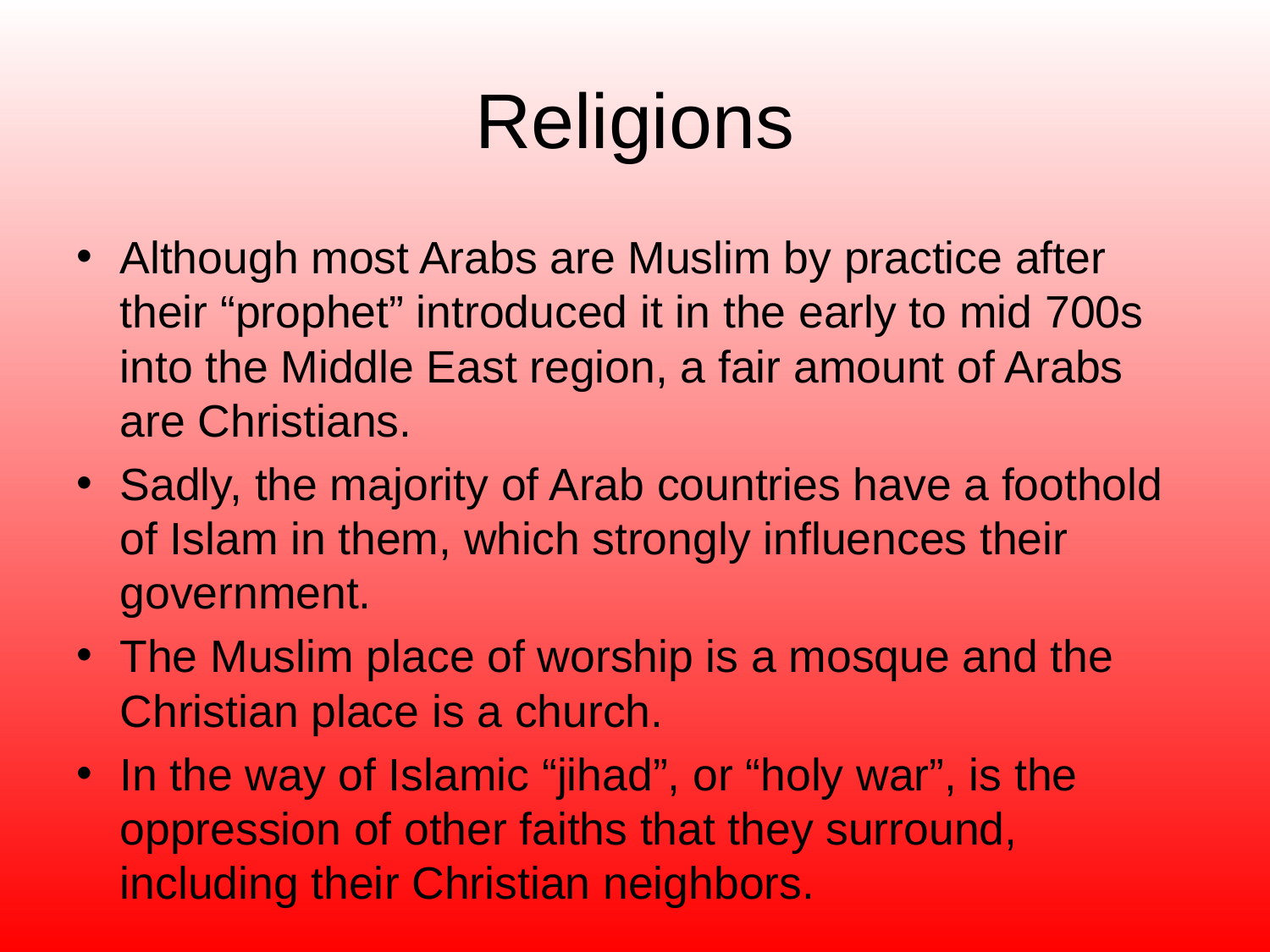

# Religions
Although most Arabs are Muslim by practice after their “prophet” introduced it in the early to mid 700s into the Middle East region, a fair amount of Arabs are Christians.
Sadly, the majority of Arab countries have a foothold of Islam in them, which strongly influences their government.
The Muslim place of worship is a mosque and the Christian place is a church.
In the way of Islamic “jihad”, or “holy war”, is the oppression of other faiths that they surround, including their Christian neighbors.